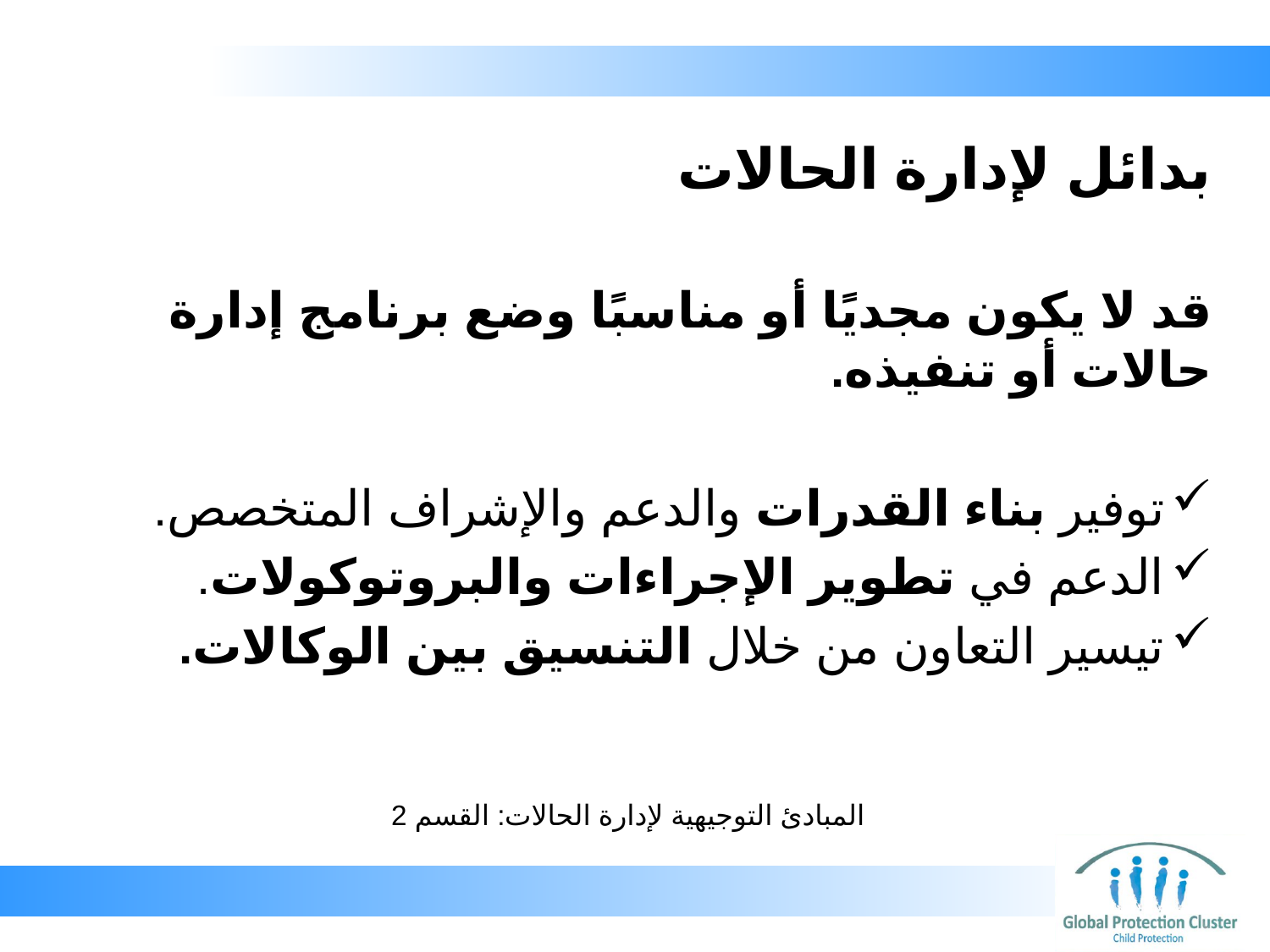

# بدائل لإدارة الحالات
قد لا يكون مجديًا أو مناسبًا وضع برنامج إدارة حالات أو تنفيذه.

توفير بناء القدرات والدعم والإشراف المتخصص.
الدعم في تطوير الإجراءات والبروتوكولات.
تيسير التعاون من خلال التنسيق بين الوكالات.

المبادئ التوجيهية لإدارة الحالات: القسم 2